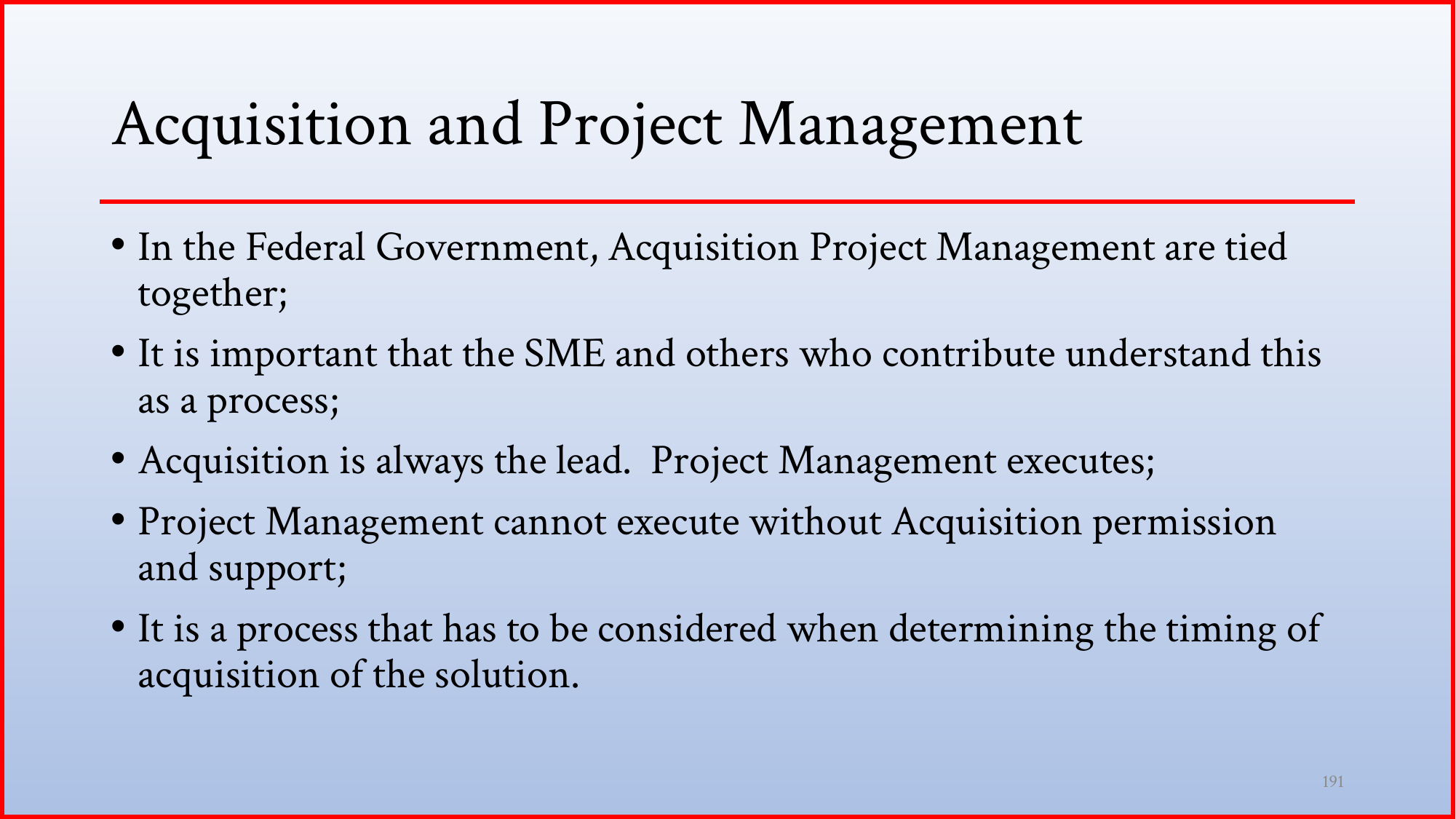

# Acquisition and Project Management
In the Federal Government, Acquisition Project Management are tied together;
It is important that the SME and others who contribute understand this as a process;
Acquisition is always the lead.  Project Management executes;
Project Management cannot execute without Acquisition permission and support;
It is a process that has to be considered when determining the timing of acquisition of the solution.
191